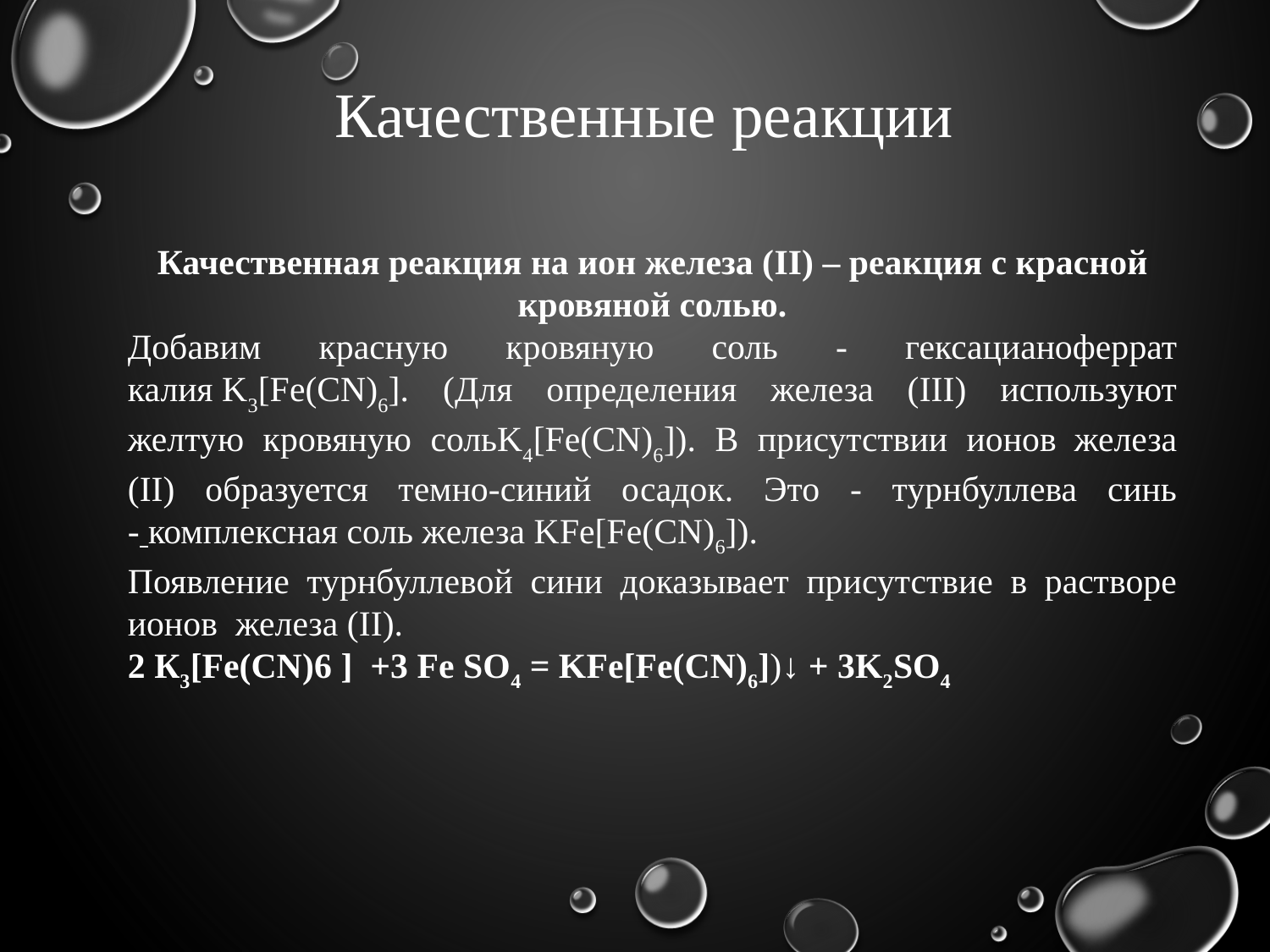

Качественные реакции
Качественная реакция на ион железа (II) – реакция с красной кровяной солью.
Добавим красную кровяную соль ‑ гексацианоферрат калия K3[Fe(CN)6]. (Для определения железа (III) используют желтую кровяную сольK4[Fe(CN)6]). В присутствии ионов  железа (II) образуется темно-синий осадок. Это - турнбуллева синь ‑ комплексная соль железа KFe[Fe(CN)6]).
Появление турнбуллевой сини доказывает присутствие в растворе ионов  железа (II).
2 К3[Fe(CN)6 ]  +3 Fe SO4 = KFe[Fe(CN)6])↓ + 3K2SO4